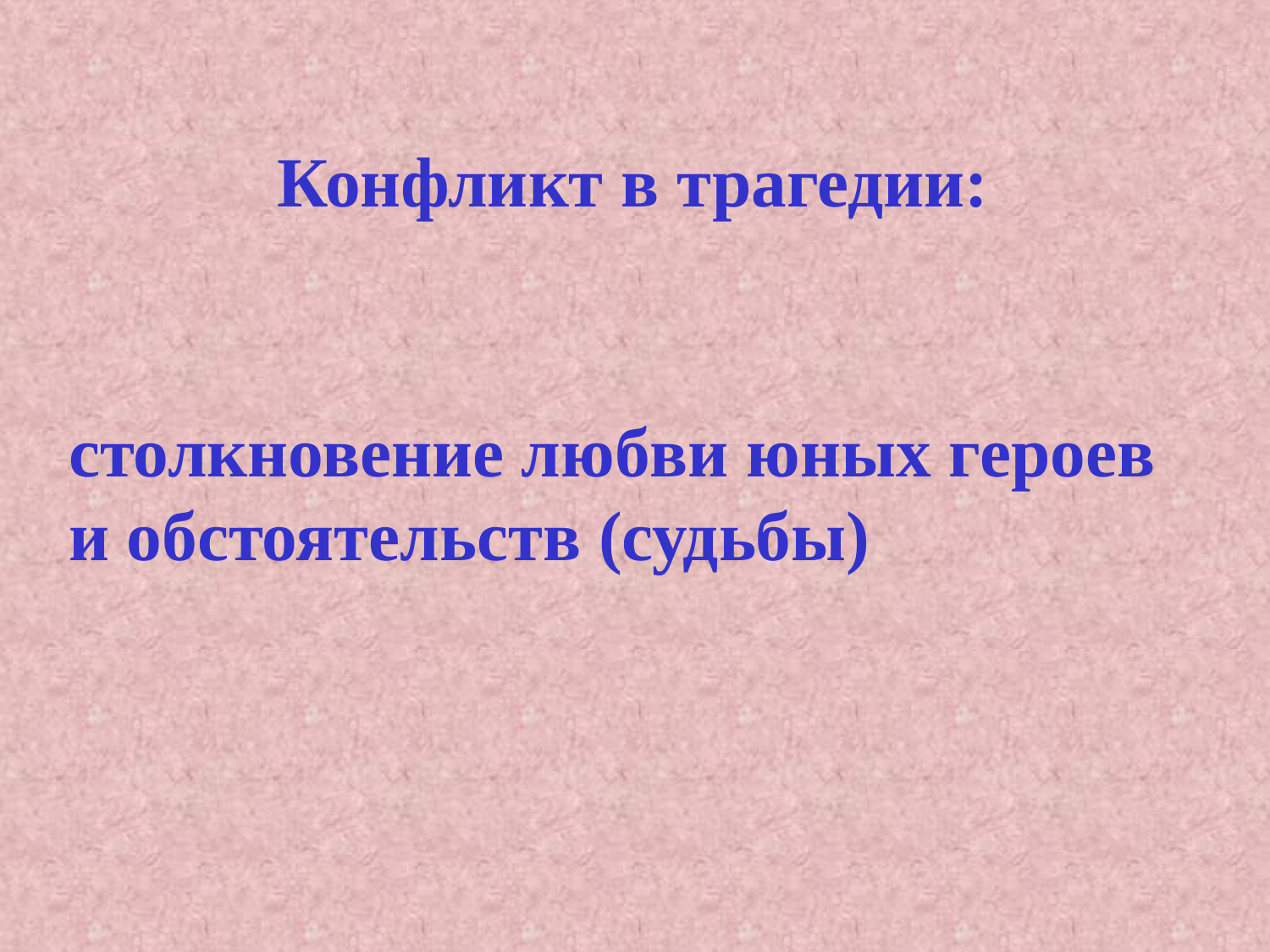

Конфликт в трагедии:
столкновение любви юных героев и обстоятельств (судьбы)